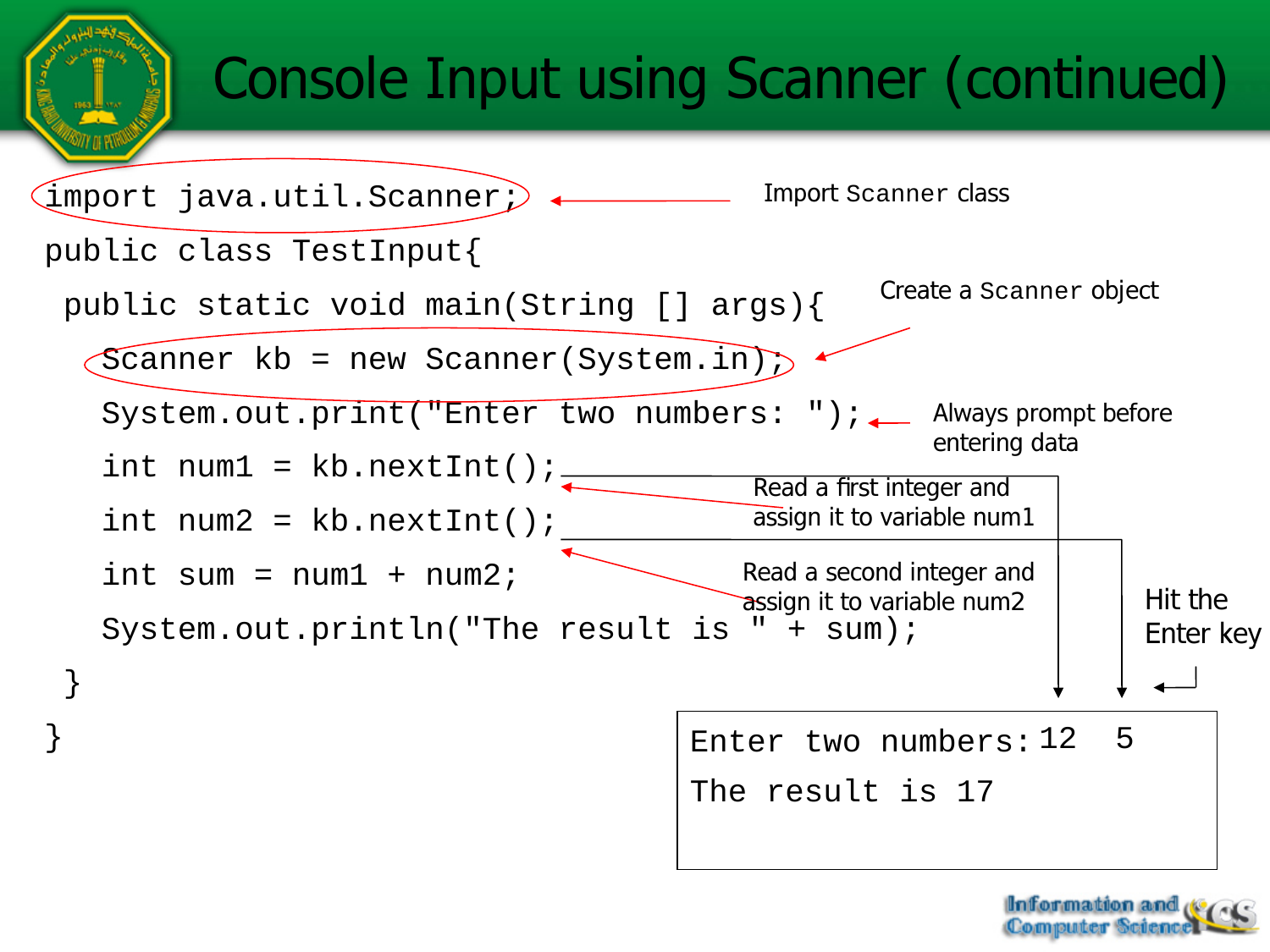

# Console Input using Scanner (continued)

import java.util.Scanner;
public class TestInput{
 public static void main(String [] args){
   Scanner kb = new Scanner(System.in);
   System.out.print("Enter two numbers: ");
   int num1 = kb.nextInt();
   int num2 = kb.nextInt();
   int sum = num1 + num2;
   System.out.println("The result is " + sum);
 }
}
Import Scanner class

Create a Scanner object

Always prompt before entering data

Read a first integer and assign it to variable num1

Read a second integer and assign it to variable num2
Hit the Enter key

12  5

Enter two numbers:
The result is 17